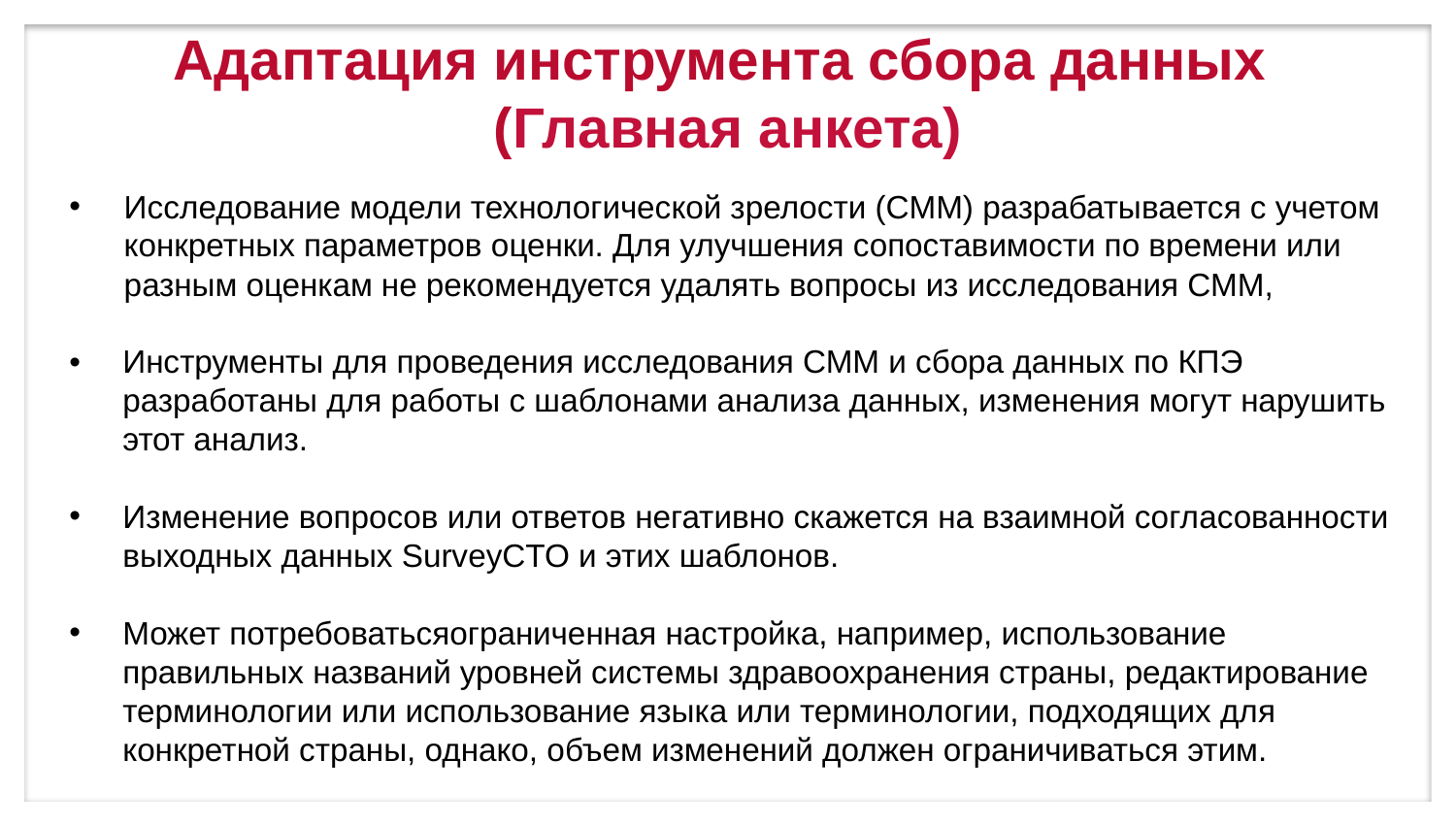

# Адаптация инструмента сбора данных (Главная анкета)
Исследование модели технологической зрелости (CMM) разрабатывается с учетом конкретных параметров оценки. Для улучшения сопоставимости по времени или разным оценкам не рекомендуется удалять вопросы из исследования СММ,

•	Инструменты для проведения исследования СММ и сбора данных по КПЭ разработаны для работы с шаблонами анализа данных, изменения могут нарушить этот анализ.

Изменение вопросов или ответов негативно скажется на взаимной согласованности выходных данных SurveyCTO и этих шаблонов.

Может потребоватьсяограниченная настройка, например, использование правильных названий уровней системы здравоохранения страны, редактирование терминологии или использование языка или терминологии, подходящих для конкретной страны, однако, объем изменений должен ограничиваться этим.